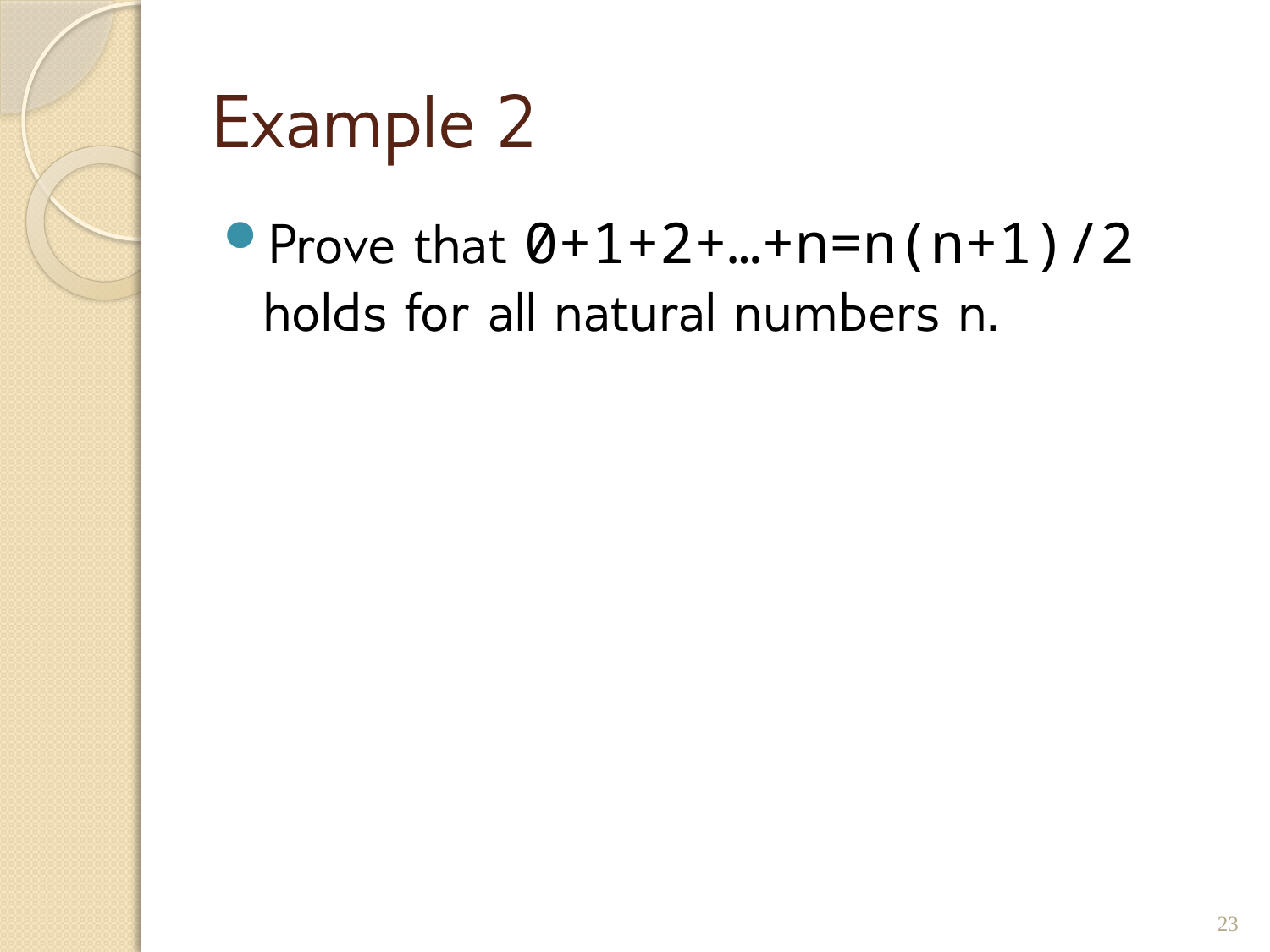

# Example 2
Prove that 0+1+2+…+n=n(n+1)/2 holds for all natural numbers n.
23